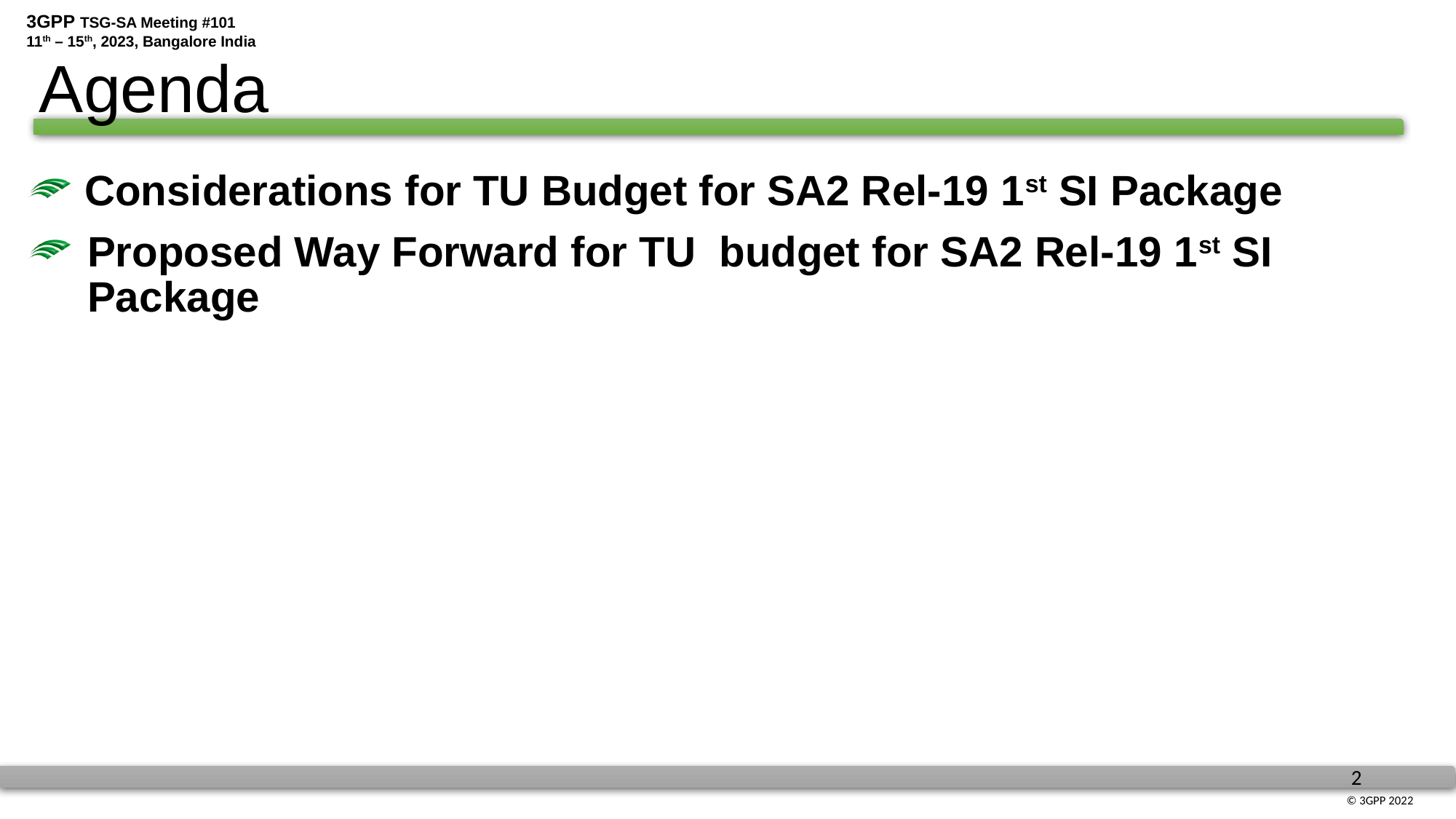

# Agenda
 Considerations for TU Budget for SA2 Rel-19 1st SI Package
Proposed Way Forward for TU  budget for SA2 Rel-19 1st SI Package